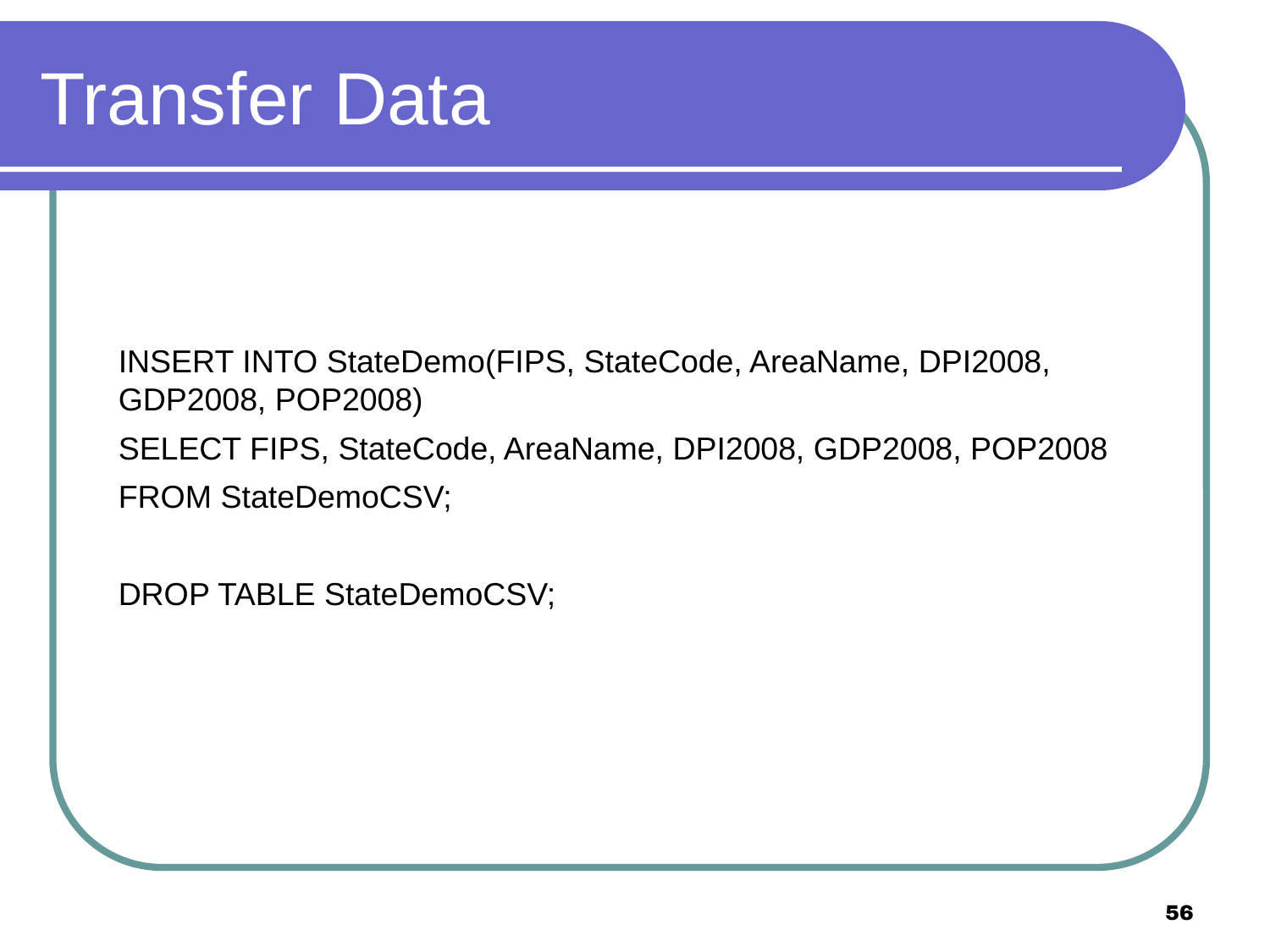

# Transfer Data
INSERT INTO StateDemo(FIPS, StateCode, AreaName, DPI2008, GDP2008, POP2008)
SELECT FIPS, StateCode, AreaName, DPI2008, GDP2008, POP2008
FROM StateDemoCSV;

DROP TABLE StateDemoCSV;
56